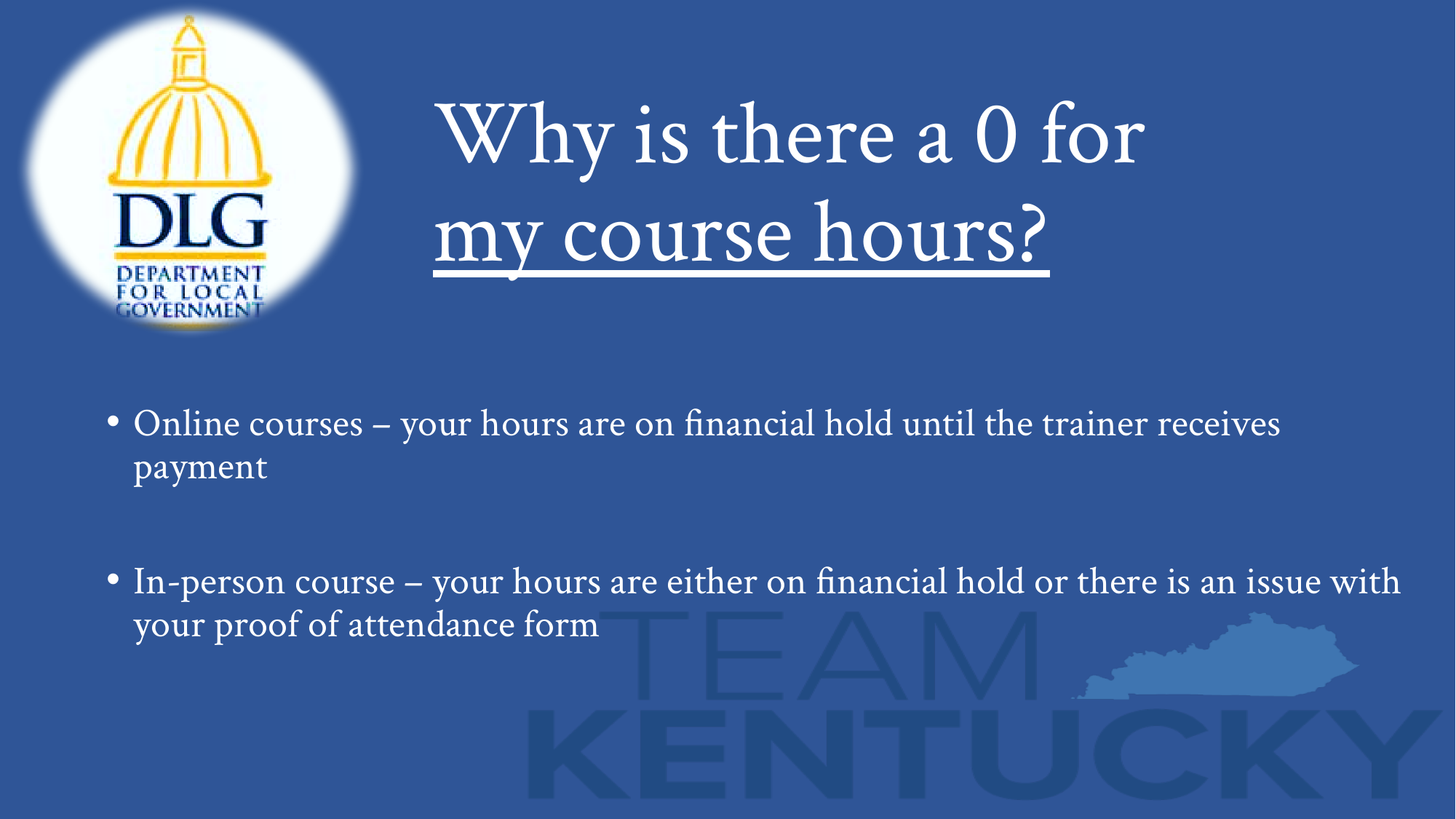

# Why is there a 0 for my course hours?

Online courses – your hours are on financial hold until the trainer receives payment

In-person course – your hours are either on financial hold or there is an issue with your proof of attendance form